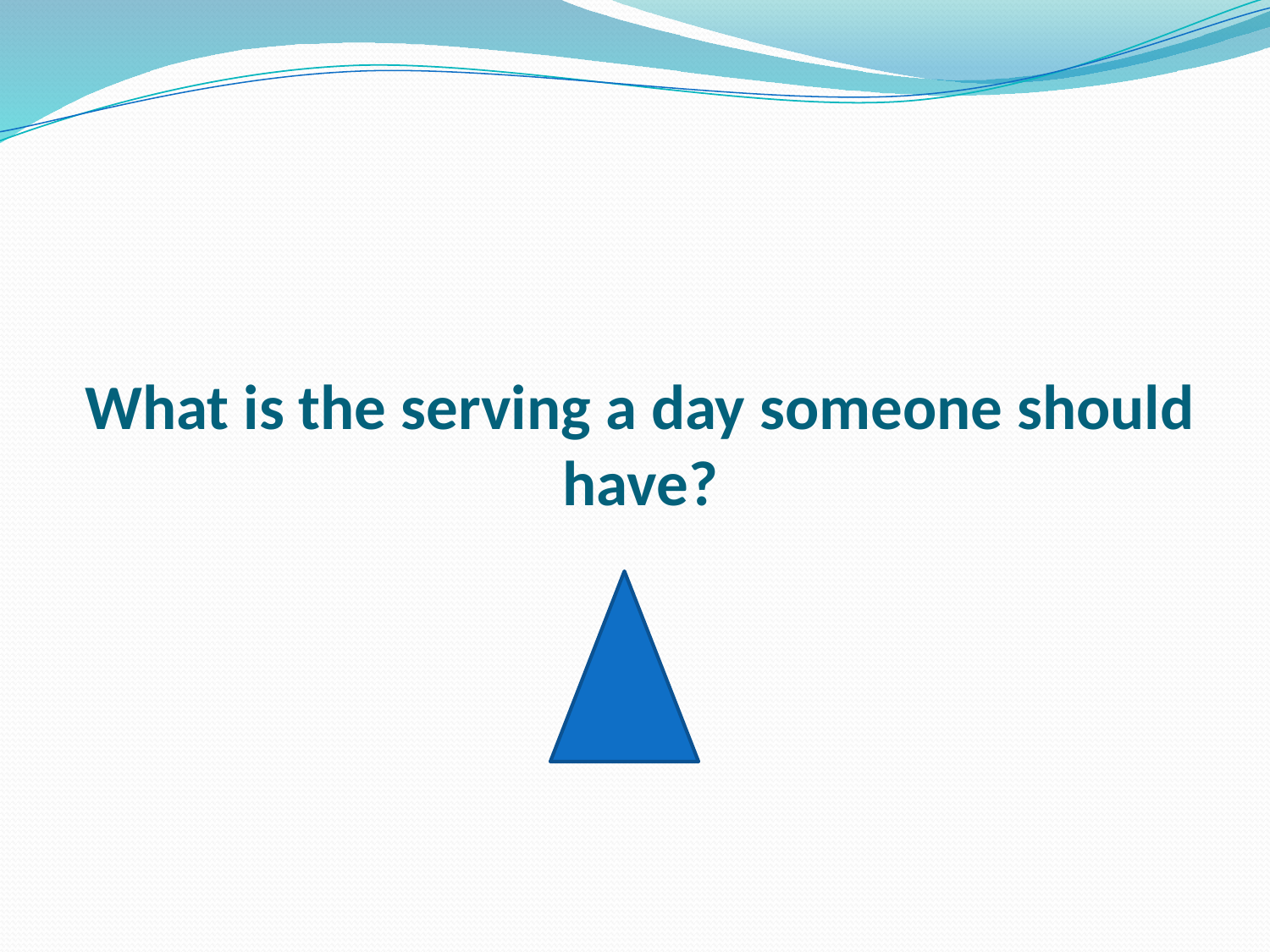

# What is the serving a day someone should have?